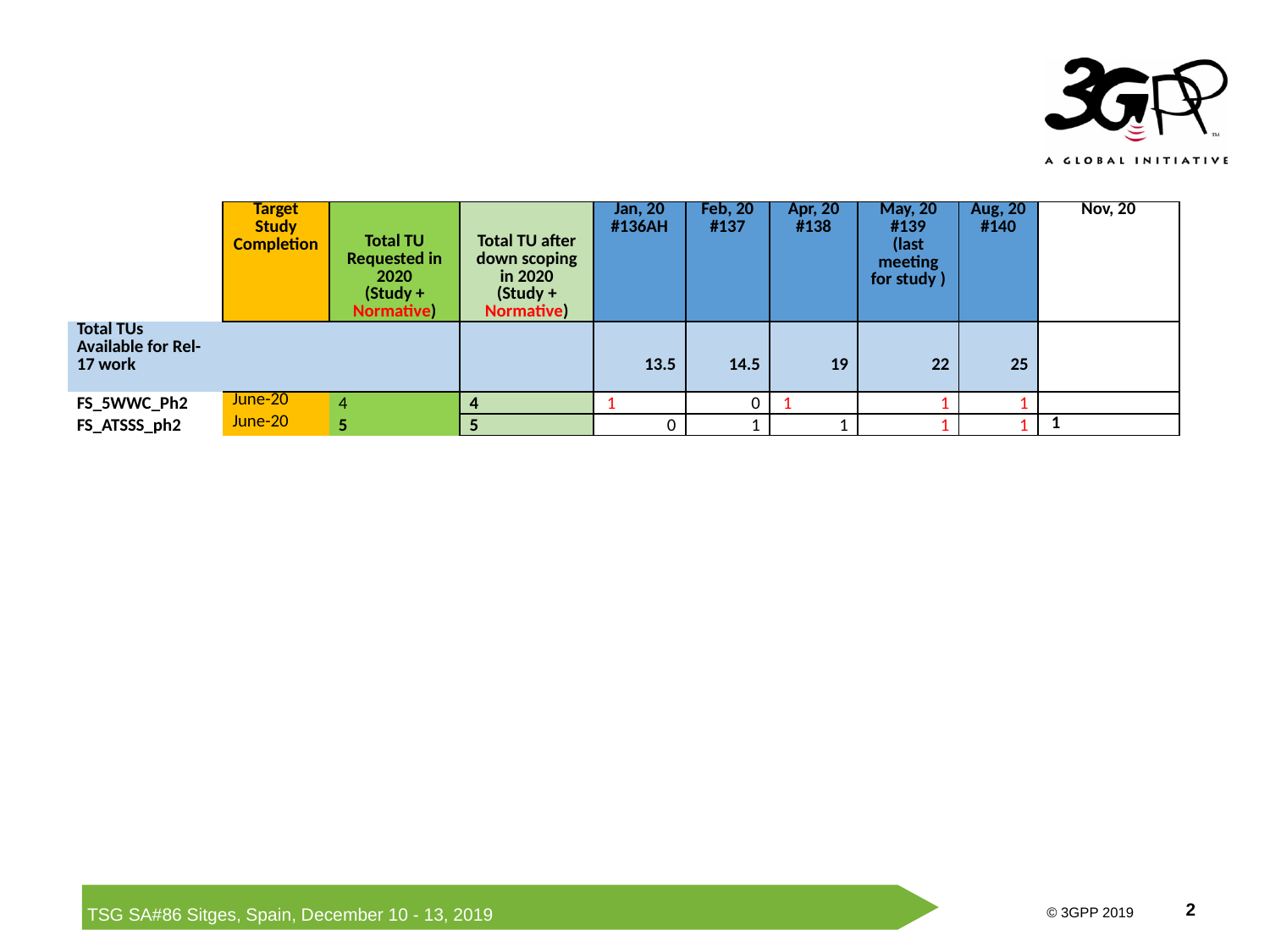

#
|  | Target Study Completion | Total TU Requested in 2020 (Study + Normative) | Total TU after down scoping in 2020 (Study + Normative) | Jan, 20 #136AH | Feb, 20 #137 | Apr, 20 #138 | May, 20 #139 (last meeting for study ) | Aug, 20 #140 | Nov, 20 |
| --- | --- | --- | --- | --- | --- | --- | --- | --- | --- |
|  |  |  |  |  |  |  |  |  |  |
| Total TUs Available for Rel-17 work |  |  |  | 13.5 | 14.5 | 19 | 22 | 25 |  |
| FS\_5WWC\_Ph2 | June-20 | 4 | 4 | 1 | 0 | 1 | 1 | 1 |  |
| FS\_ATSSS\_ph2 | June-20 | 5 | 5 | 0 | 1 | 1 | 1 | 1 | 1 |